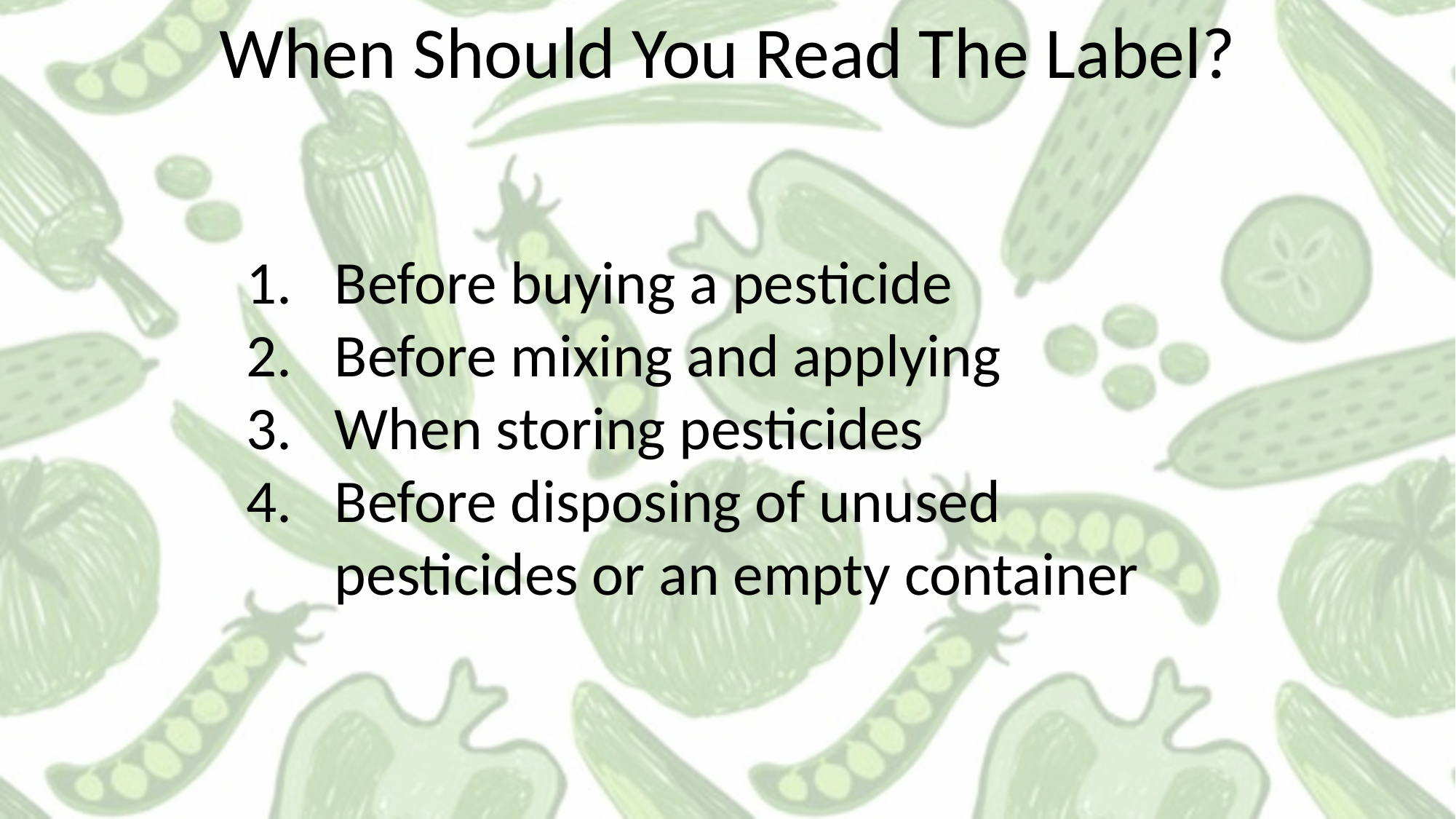

When Should You Read The Label?
Before buying a pesticide
Before mixing and applying
When storing pesticides
Before disposing of unused pesticides or an empty container